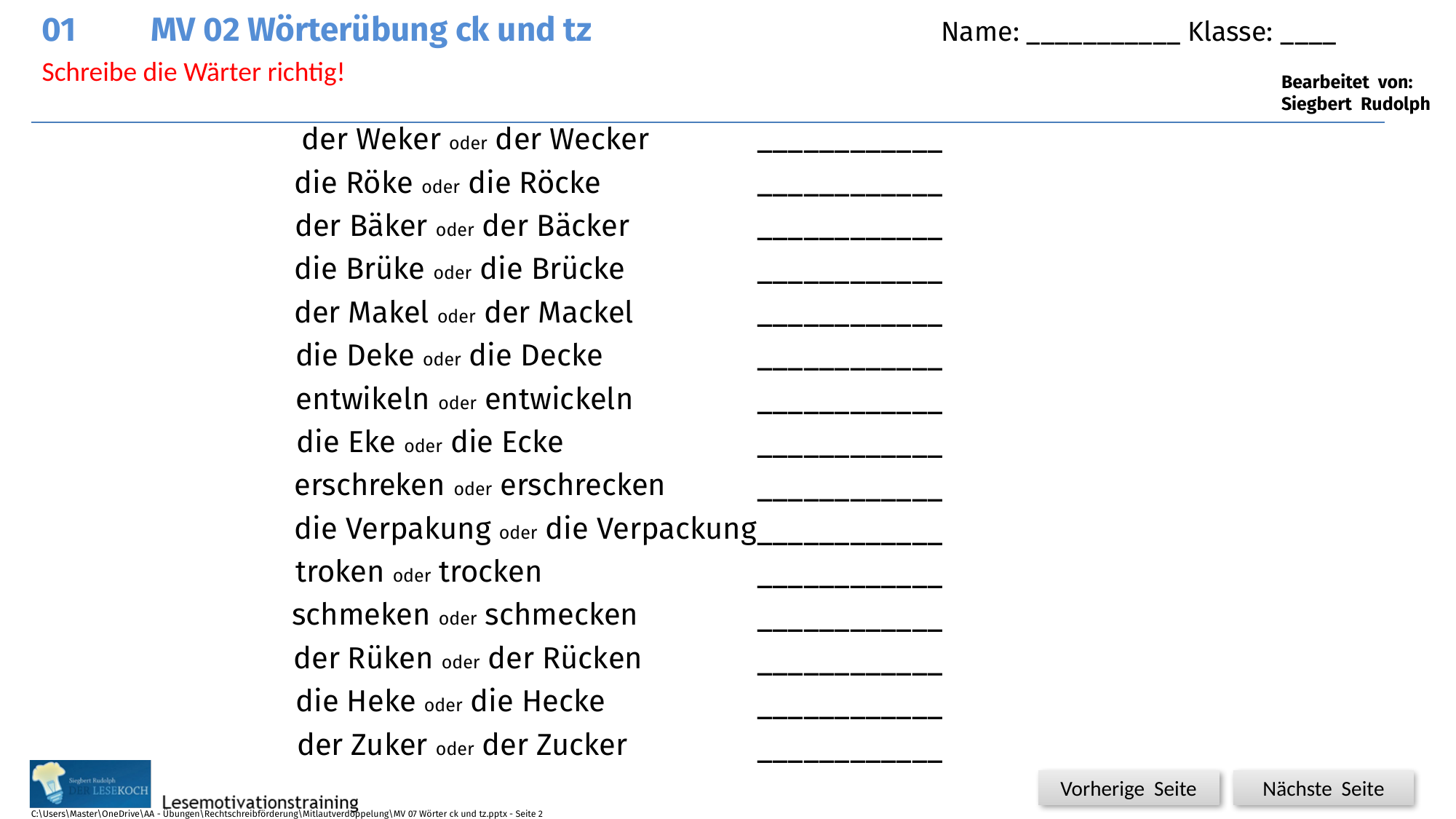

01	MV 02 Wörterübung ck und tz			   Name: ___________ Klasse: ____
2
Schreibe die Wärter richtig!
____________
der Weker oder der Wecker
____________
die Röke oder die Röcke
____________
der Bäker oder der Bäcker
die Brüke oder die Brücke
____________
der Makel oder der Mackel
____________
die Deke oder die Decke
____________
entwikeln oder entwickeln
____________
die Eke oder die Ecke
____________
erschreken oder erschrecken
____________
die Verpakung oder die Verpackung
____________
troken oder trocken
____________
schmeken oder schmecken
____________
der Rüken oder der Rücken
____________
die Heke oder die Hecke
____________
der Zuker oder der Zucker
____________
C:\Users\Master\OneDrive\AA - Übungen\Rechtschreibförderung\Mitlautverdoppelung\MV 07 Wörter ck und tz.pptx - Seite 2